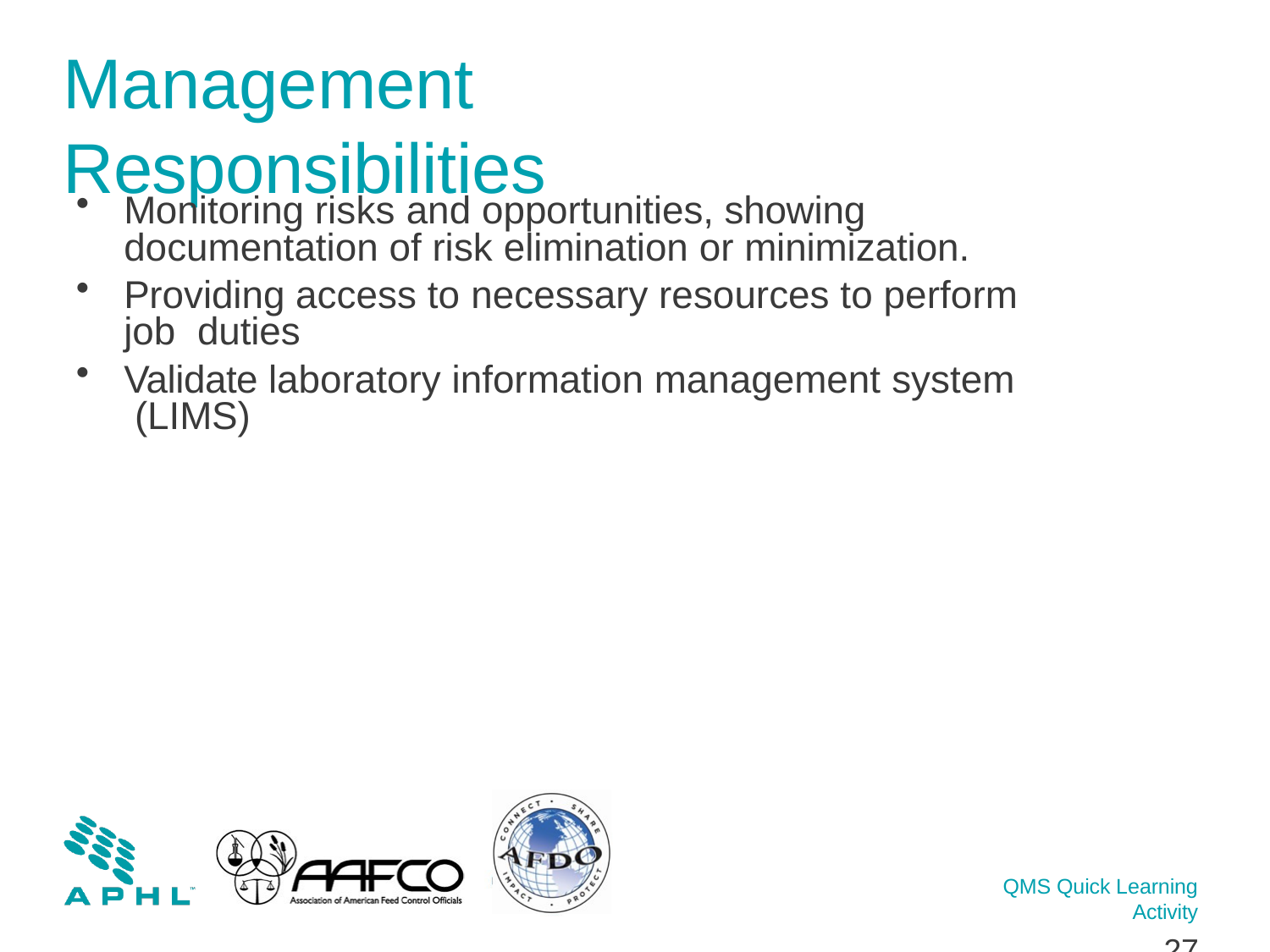

# Management Responsibilities
Monitoring risks and opportunities, showing  documentation of risk elimination or minimization.
Providing access to necessary resources to perform job  duties
Validate laboratory information management system  (LIMS)

QMS Quick Learning Activity
27